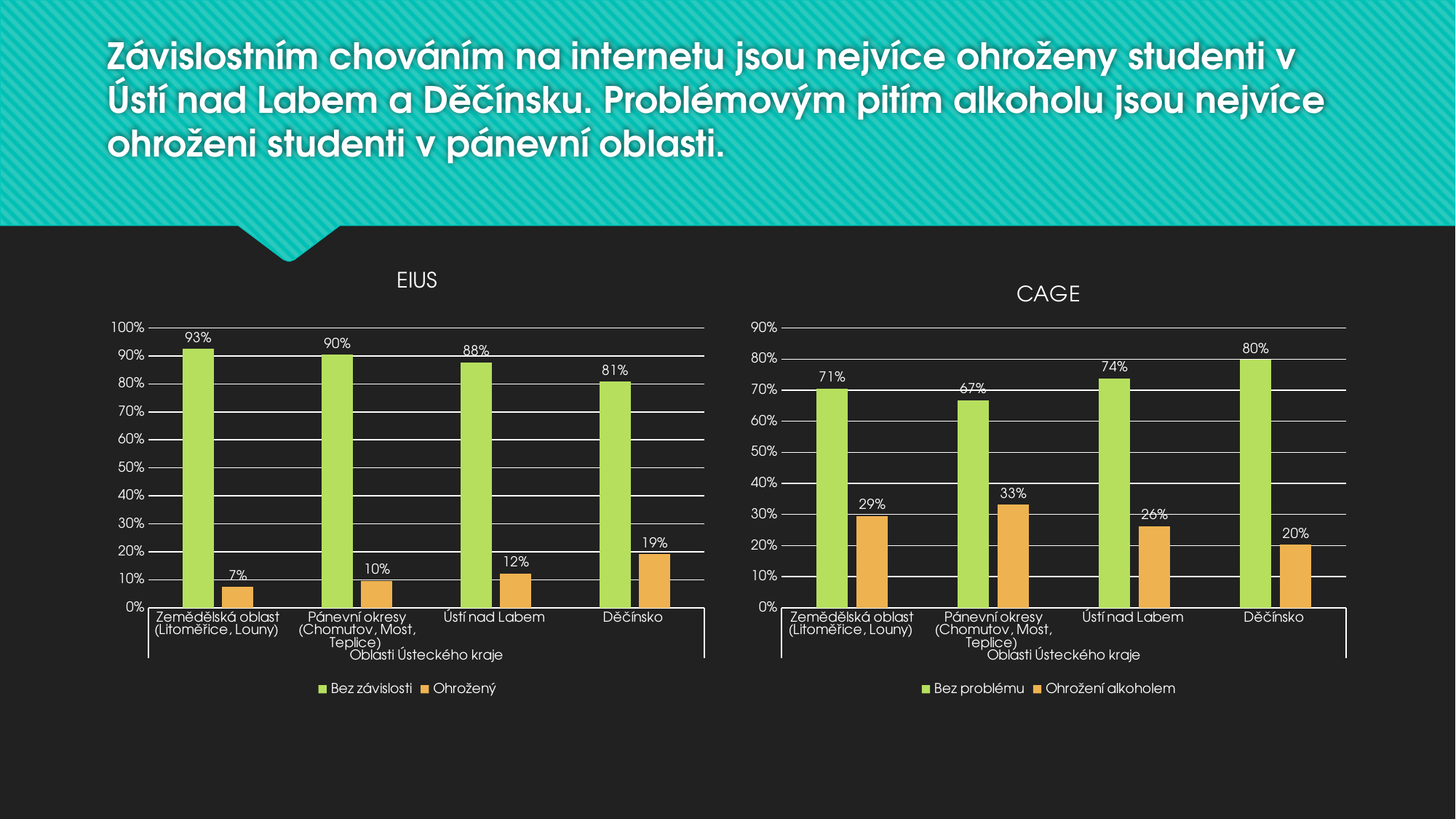

# Závislostním chováním na internetu jsou nejvíce ohroženy studenti v Ústí nad Labem a Děčínsku. Problémovým pitím alkoholu jsou nejvíce ohroženi studenti v pánevní oblasti.

### Chart: EIUS

| Category | Bez závislosti | Ohrožený |
|---|---|---|
| Zemědělská oblast (Litoměřice, Louny)  | 0.926162911634877 | 0.0738370883651237 |
| Pánevní okresy (Chomutov, Most, Teplice)  | 0.904458603885067 | 0.0955413961149328 |
| Ústí nad Labem  | 0.877130729206882 | 0.122869270793118 |
| Děčínsko  | 0.808181519318146 | 0.191818480681854 |

### Chart: CAGE

| Category | Bez problému | Ohrožení alkoholem |
|---|---|---|
| Zemědělská oblast (Litoměřice, Louny)  | 0.705656539294902 | 0.294343460705098 |
| Pánevní okresy (Chomutov, Most, Teplice)  | 0.668349733514141 | 0.331650266485858 |
| Ústí nad Labem  | 0.738047000194639 | 0.26195299980536 |
| Děčínsko  | 0.797659877654069 | 0.202340122345931 |